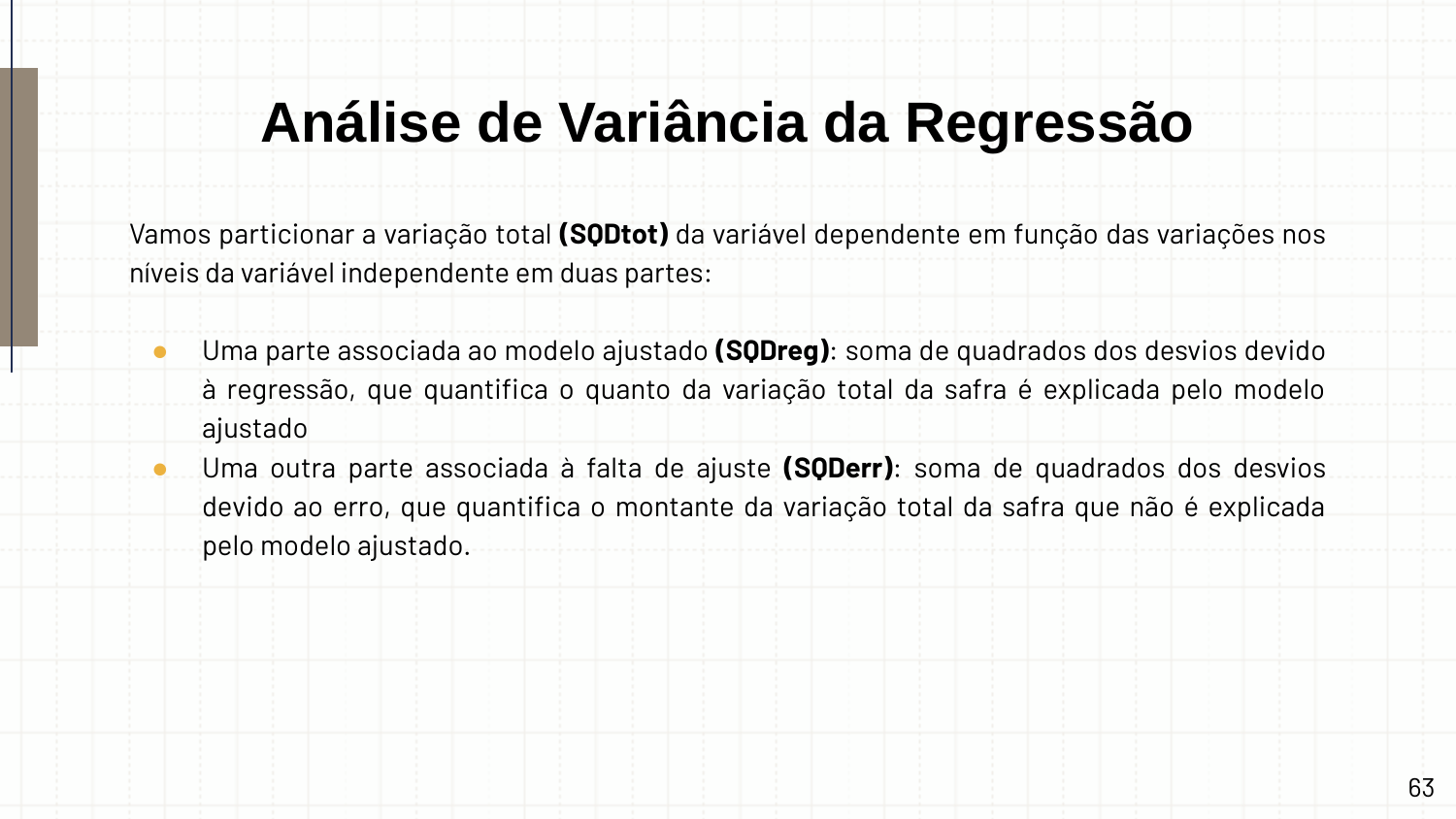

# Análise de Variância da Regressão

Vamos particionar a variação total (SQDtot) da variável dependente em função das variações nos níveis da variável independente em duas partes:

Uma parte associada ao modelo ajustado (SQDreg): soma de quadrados dos desvios devido à regressão, que quantifica o quanto da variação total da safra é explicada pelo modelo ajustado
Uma outra parte associada à falta de ajuste (SQDerr): soma de quadrados dos desvios devido ao erro, que quantifica o montante da variação total da safra que não é explicada pelo modelo ajustado.

63